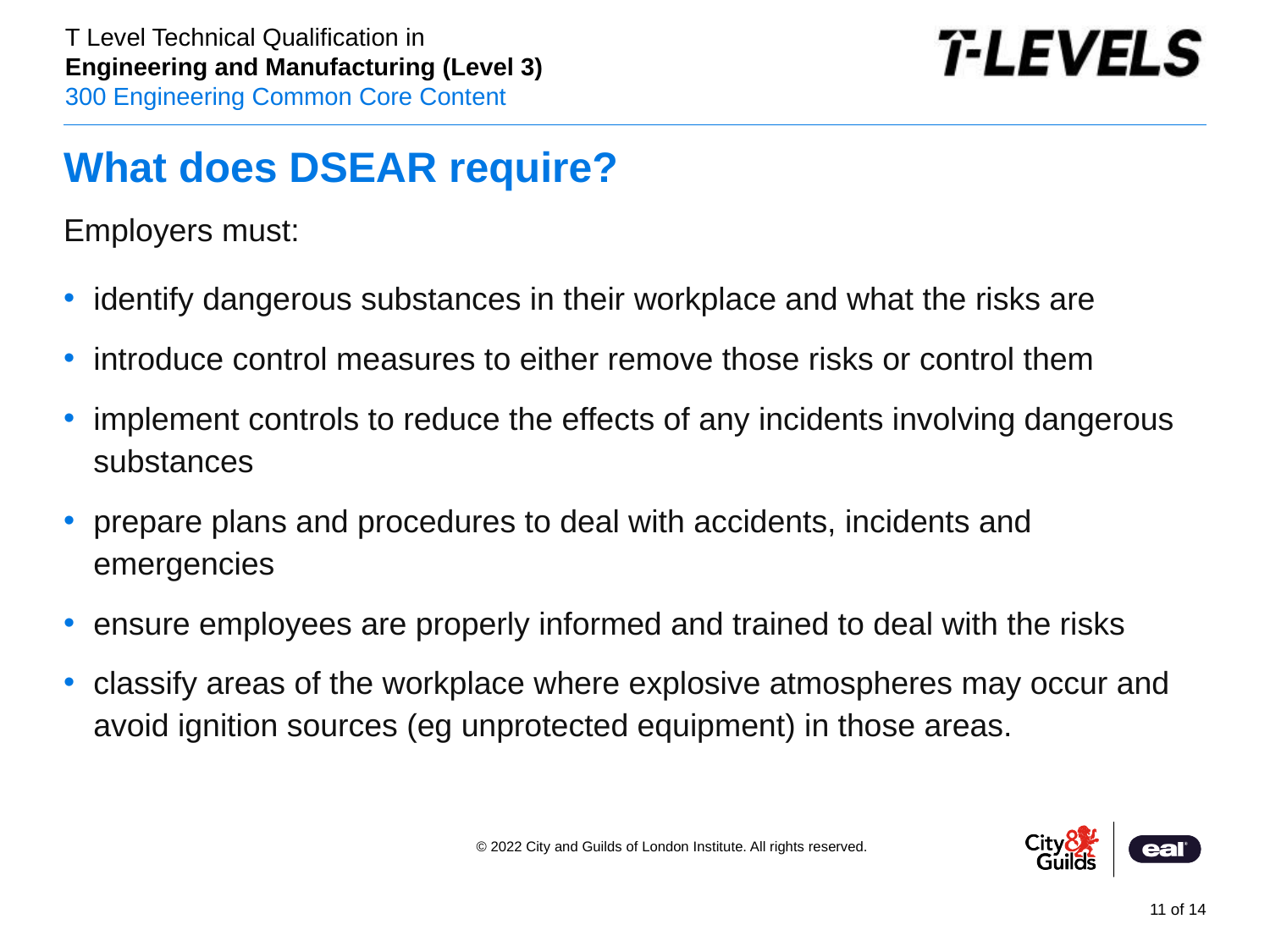

# What does DSEAR require?
Employers must:
identify dangerous substances in their workplace and what the risks are
introduce control measures to either remove those risks or control them
implement controls to reduce the effects of any incidents involving dangerous substances
prepare plans and procedures to deal with accidents, incidents and emergencies
ensure employees are properly informed and trained to deal with the risks
classify areas of the workplace where explosive atmospheres may occur and avoid ignition sources (eg unprotected equipment) in those areas.